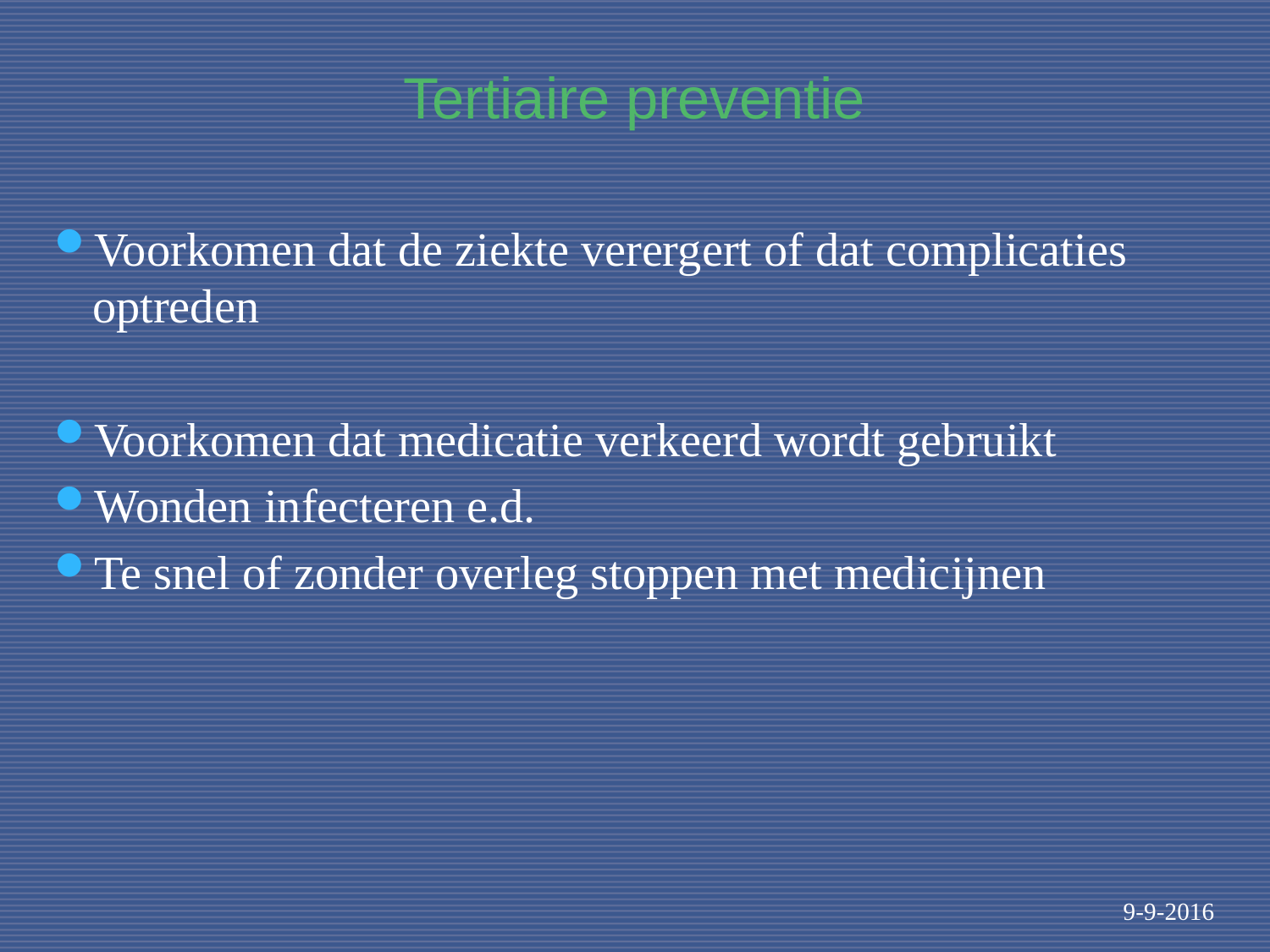

# Tertiaire preventie
9
Voorkomen dat de ziekte verergert of dat complicaties optreden

Voorkomen dat medicatie verkeerd wordt gebruikt
Wonden infecteren e.d.
Te snel of zonder overleg stoppen met medicijnen
9-9-2016
Voorlichting NH2016